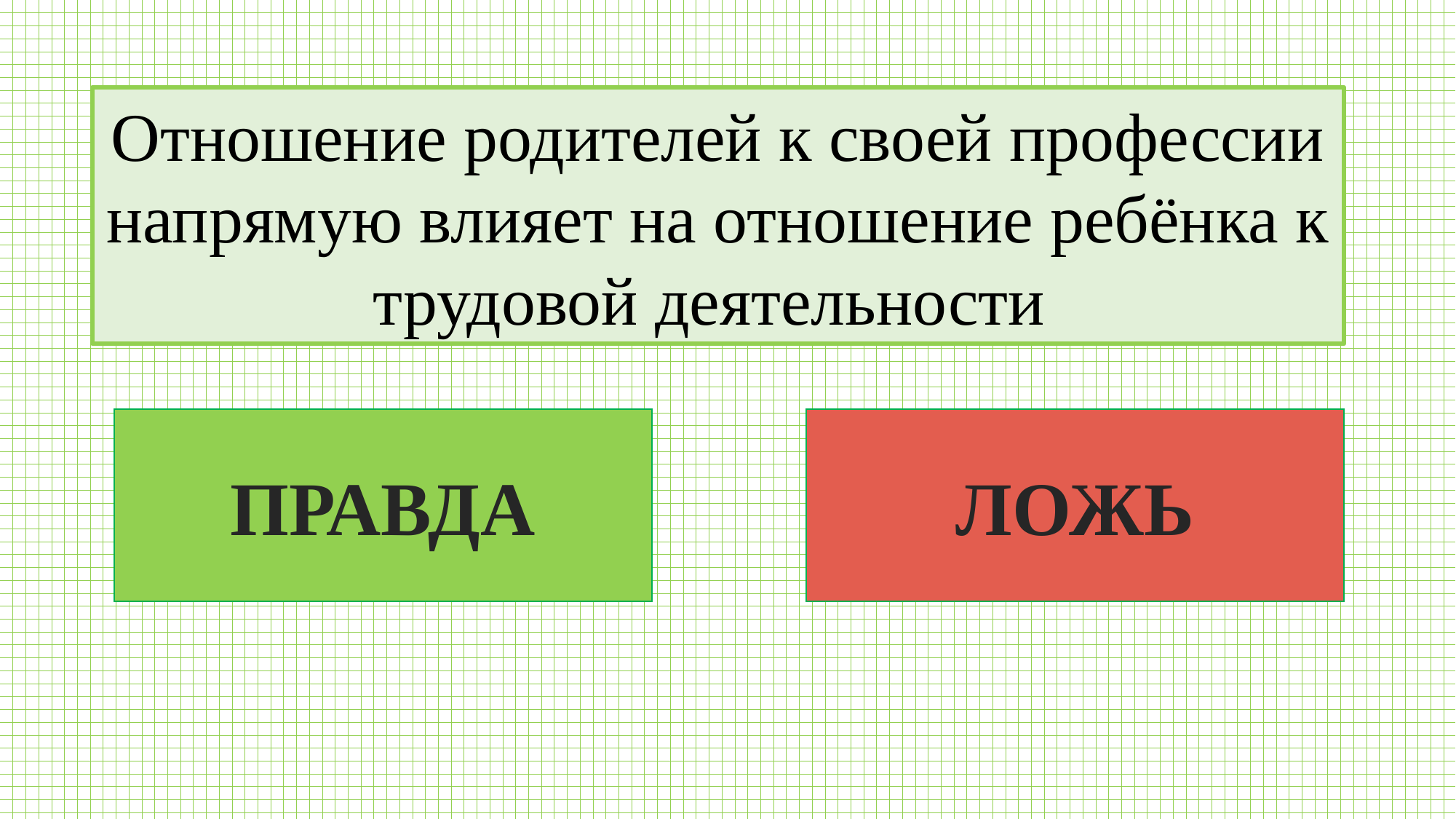

Отношение родителей к своей профессии напрямую влияет на отношение ребёнка к трудовой деятельности
ПРАВДА
ЛОЖЬ